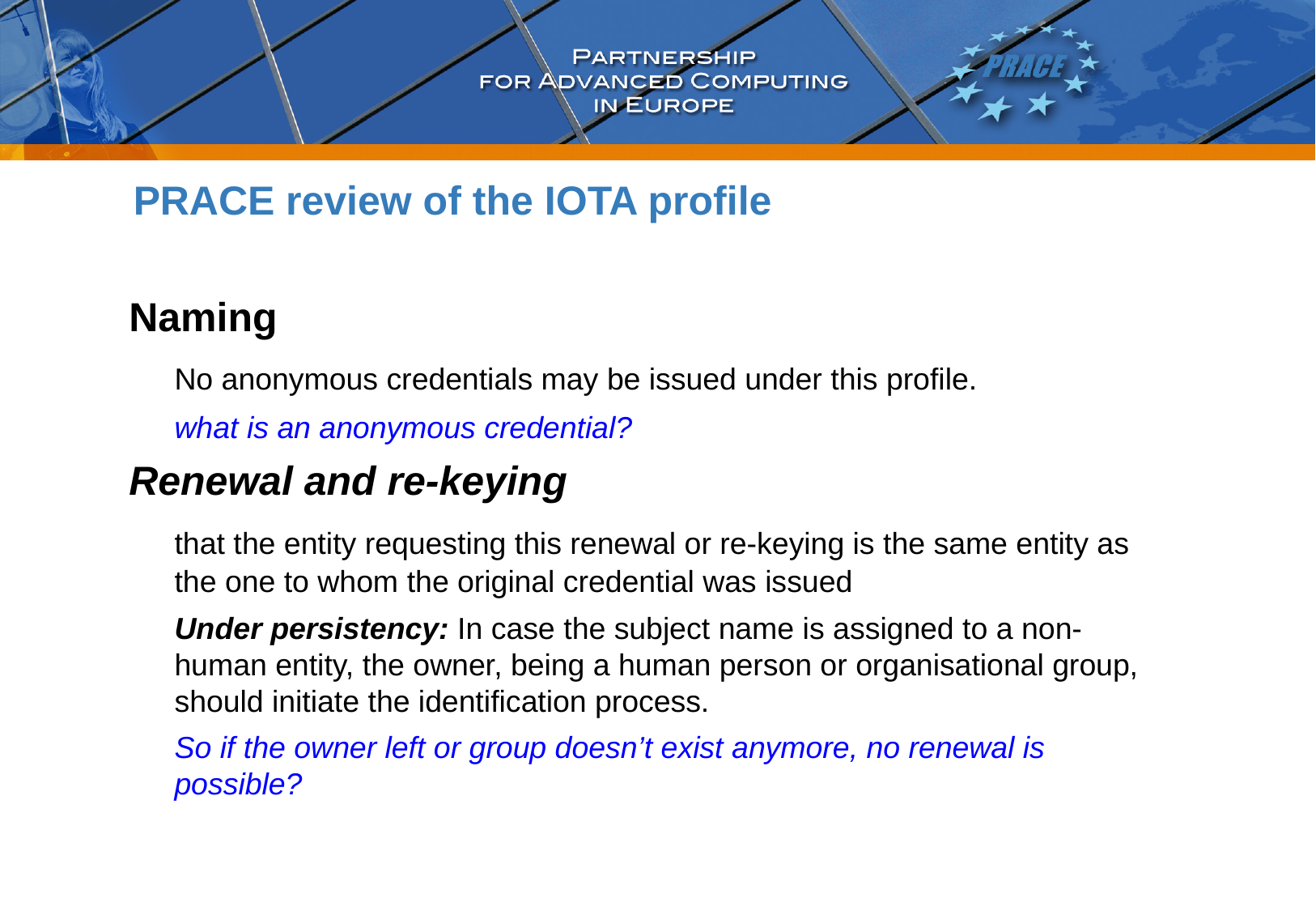

PRACE review of the IOTA profile
Naming
	No anonymous credentials may be issued under this profile.
	what is an anonymous credential?
Renewal and re-keying
	that the entity requesting this renewal or re-keying is the same entity as the one to whom the original credential was issued
	Under persistency: In case the subject name is assigned to a non-human entity, the owner, being a human person or organisational group, should initiate the identification process.
	So if the owner left or group doesn’t exist anymore, no renewal is possible?
16